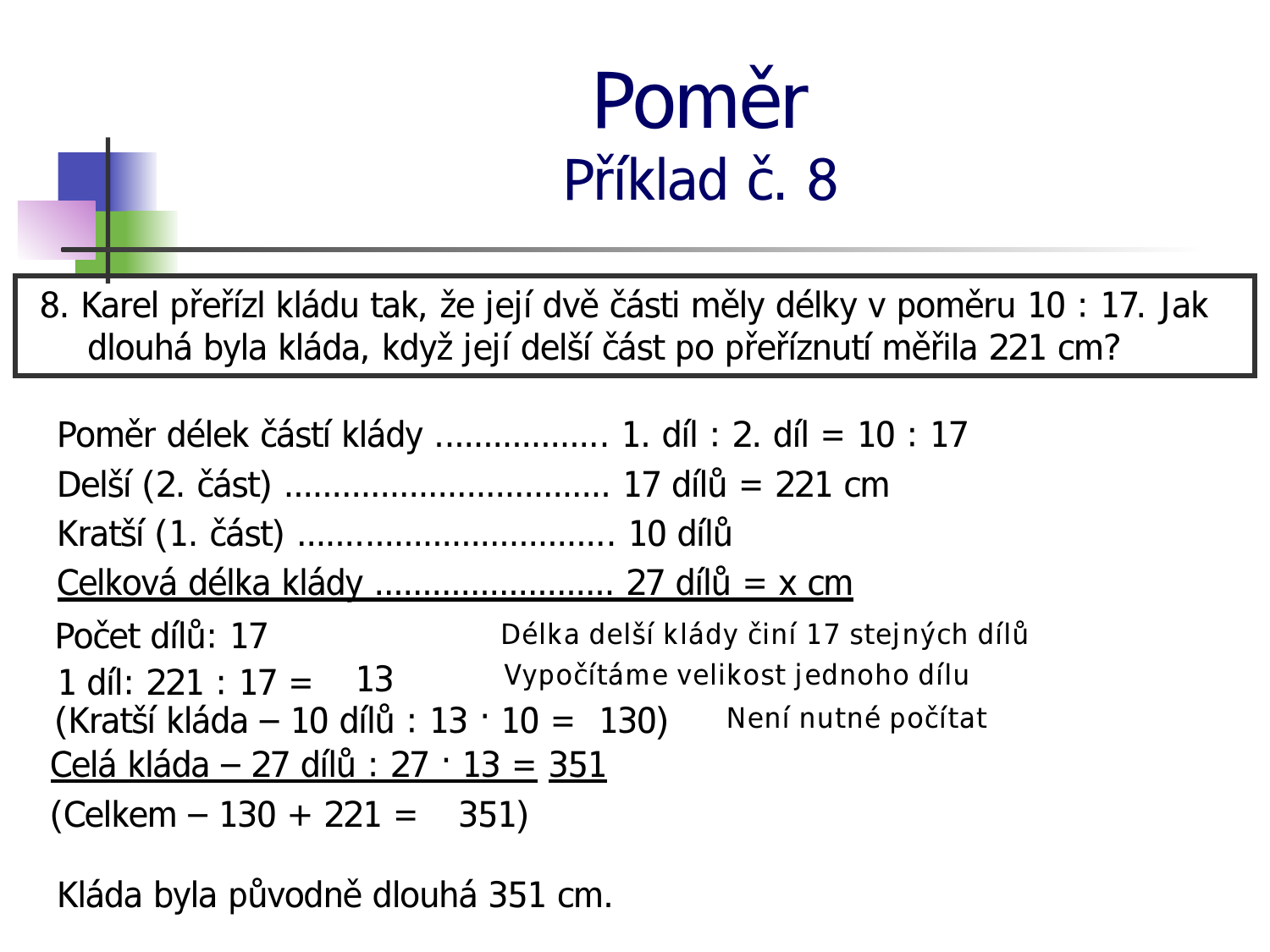

# Poměr Příklad č. 8
8. Karel přeřízl kládu tak, že její dvě části měly délky v poměru 10 : 17. Jak dlouhá byla kláda, když její delší část po přeříznutí měřila 221 cm?
Poměr délek částí klády .…………….. 1. díl : 2. díl = 10 : 17
Delší (2. část) ……………………………. 17 dílů = 221 cm
Kratší (1. část) …….…………………….. 10 dílů
Celková délka klády ……………………. 27 dílů = x cm

Počet dílů: 17
Délka delší klády činí 17 stejných dílů
13
Vypočítáme velikost jednoho dílu
1 díl: 221 : 17 =
(Kratší kláda – 10 dílů : 13 · 10 =
130)
Není nutné počítat
Celá kláda – 27 dílů : 27 · 13 =
351
(Celkem – 130 + 221 =
351)
Kláda byla původně dlouhá 351 cm.